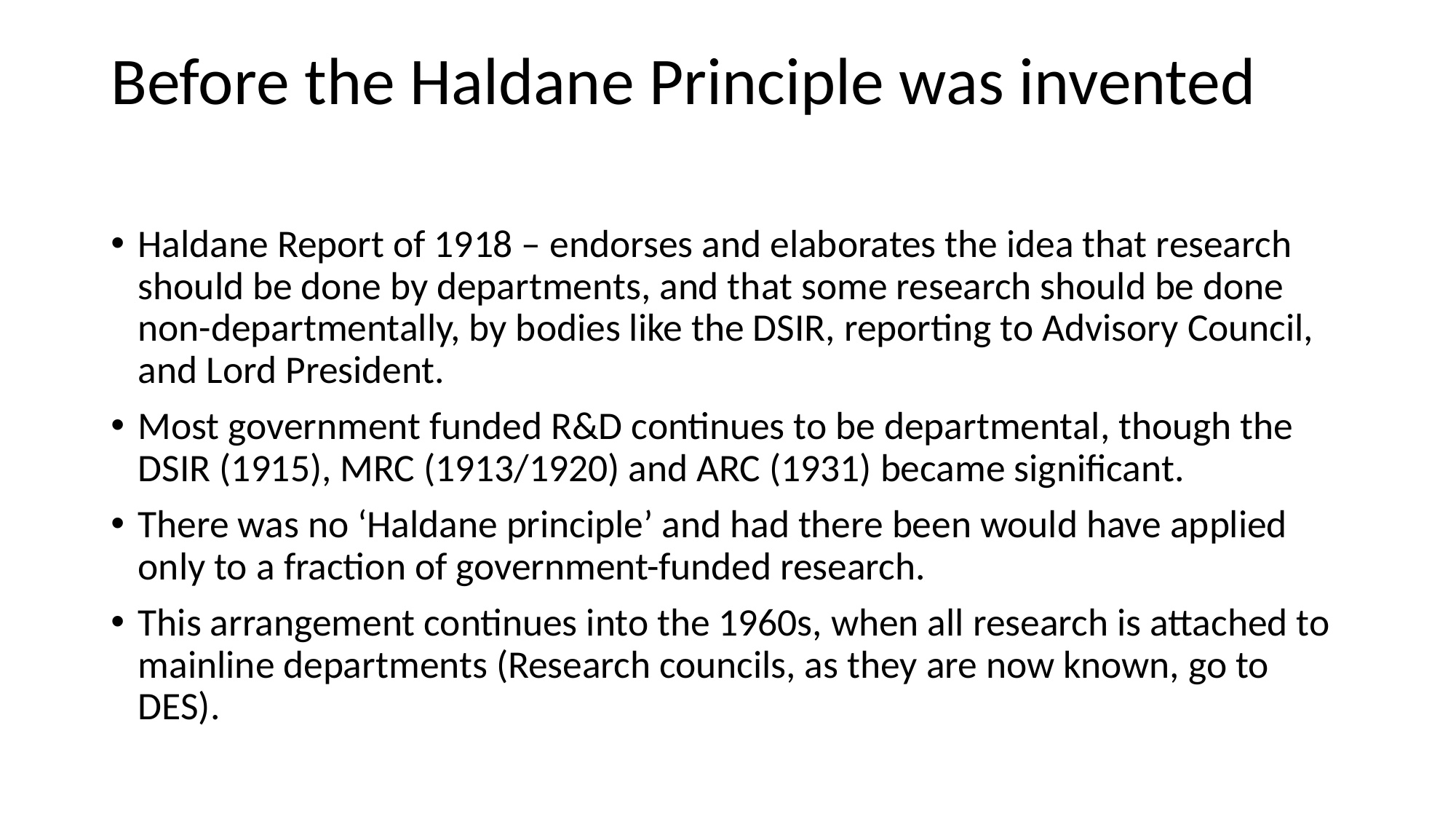

# Before the Haldane Principle was invented
Haldane Report of 1918 – endorses and elaborates the idea that research should be done by departments, and that some research should be done non-departmentally, by bodies like the DSIR, reporting to Advisory Council, and Lord President.
Most government funded R&D continues to be departmental, though the DSIR (1915), MRC (1913/1920) and ARC (1931) became significant.
There was no ‘Haldane principle’ and had there been would have applied only to a fraction of government-funded research.
This arrangement continues into the 1960s, when all research is attached to mainline departments (Research councils, as they are now known, go to DES).